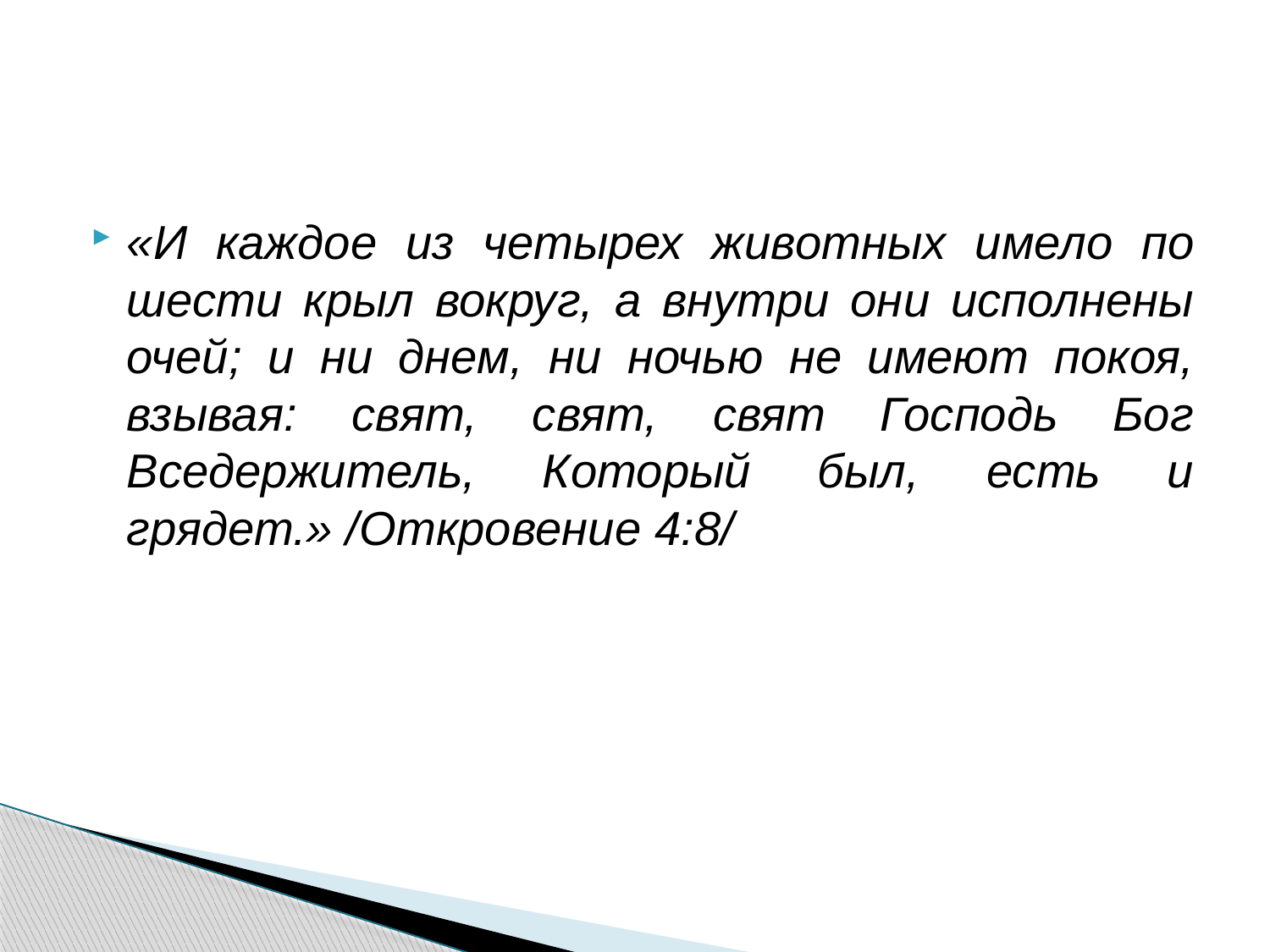

#
«И каждое из четырех животных имело по шести крыл вокруг, а внутри они исполнены очей; и ни днем, ни ночью не имеют покоя, взывая: свят, свят, свят Господь Бог Вседержитель, Который был, есть и грядет.» /Откровение 4:8/